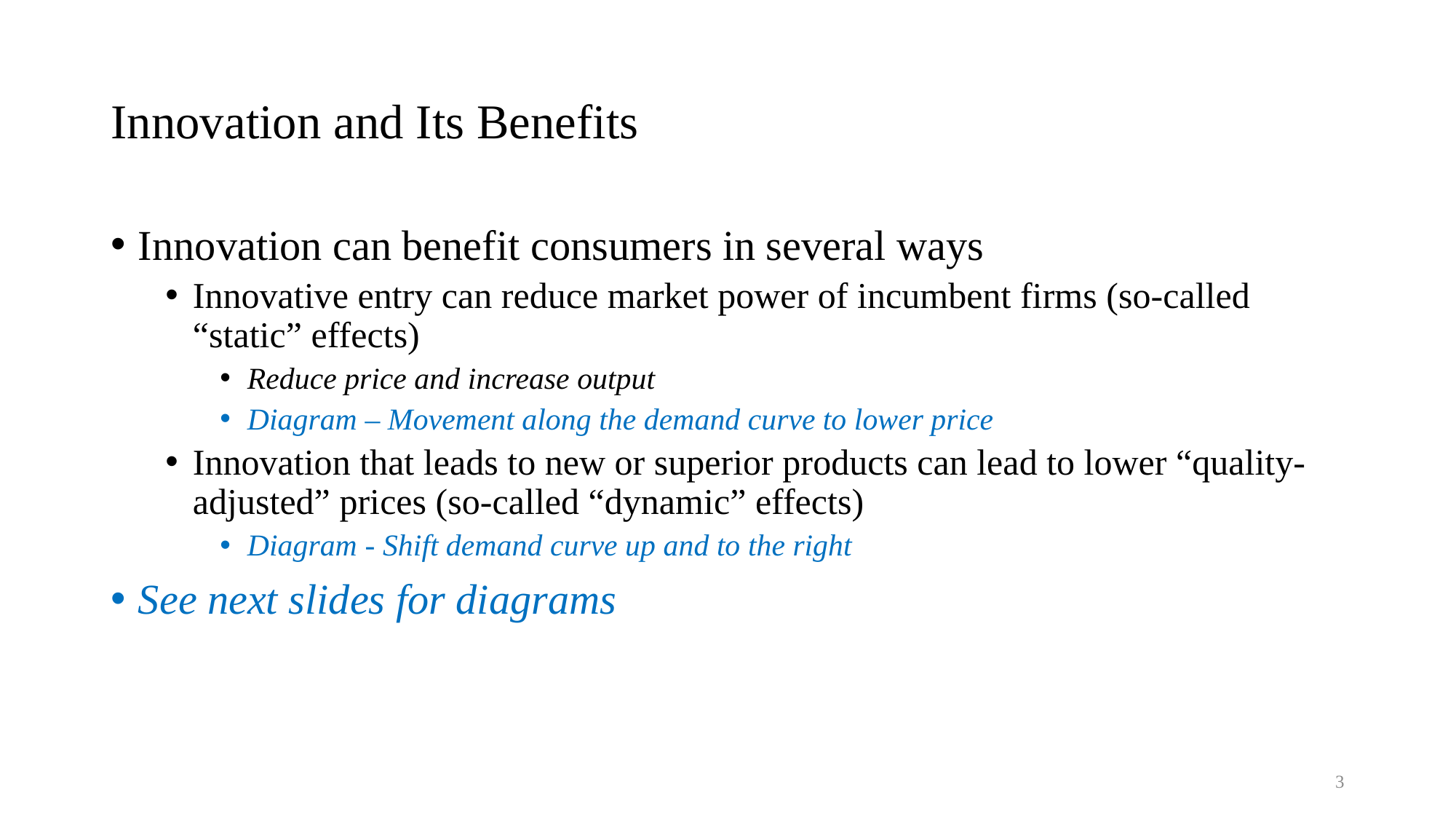

# Innovation and Its Benefits
Innovation can benefit consumers in several ways
Innovative entry can reduce market power of incumbent firms (so-called “static” effects)
Reduce price and increase output
Diagram – Movement along the demand curve to lower price
Innovation that leads to new or superior products can lead to lower “quality-adjusted” prices (so-called “dynamic” effects)
Diagram - Shift demand curve up and to the right
See next slides for diagrams
3